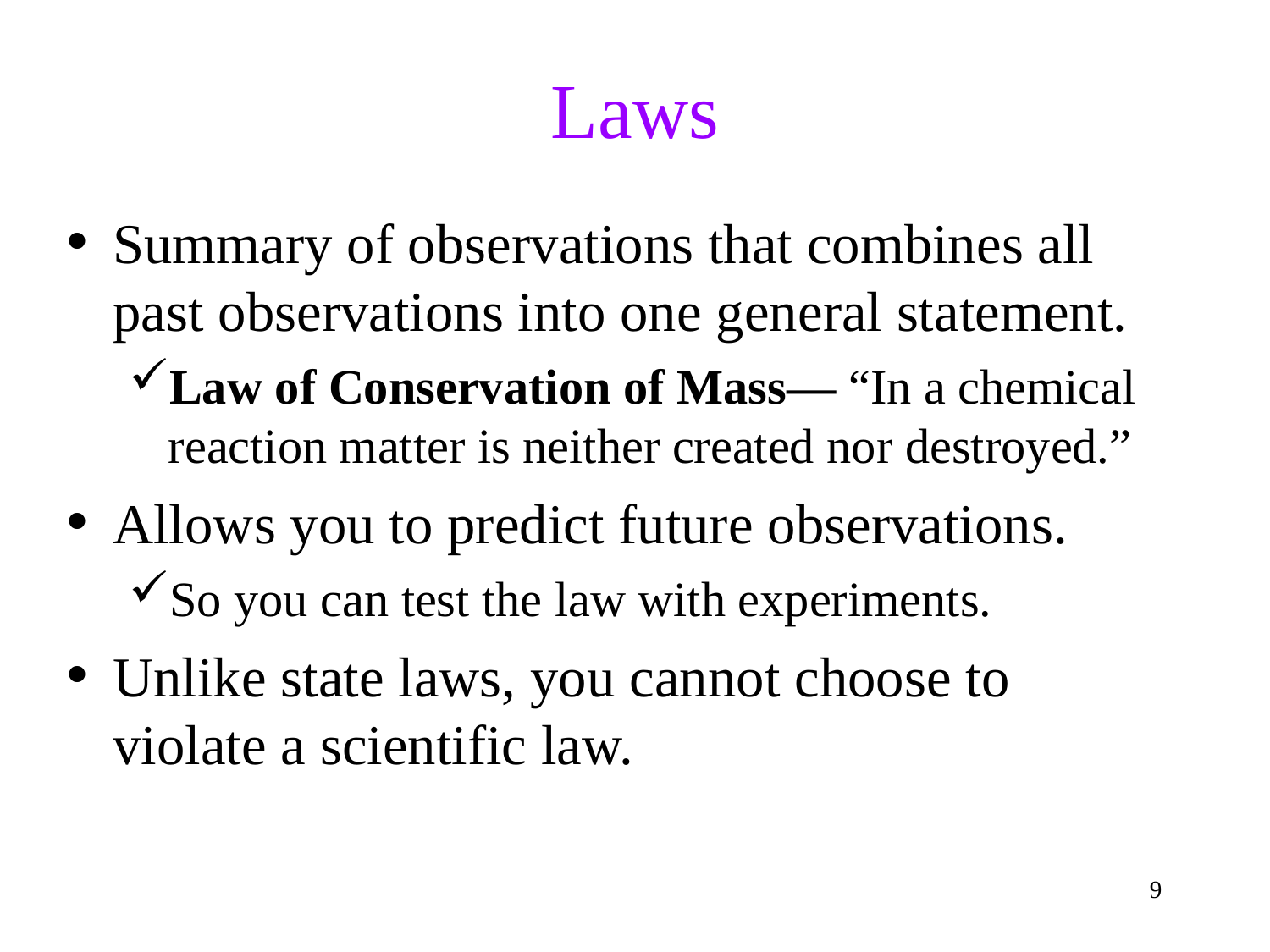

Laws
Summary of observations that combines all past observations into one general statement.
Law of Conservation of Mass— “In a chemical reaction matter is neither created nor destroyed.”
Allows you to predict future observations.
So you can test the law with experiments.
Unlike state laws, you cannot choose to violate a scientific law.
9